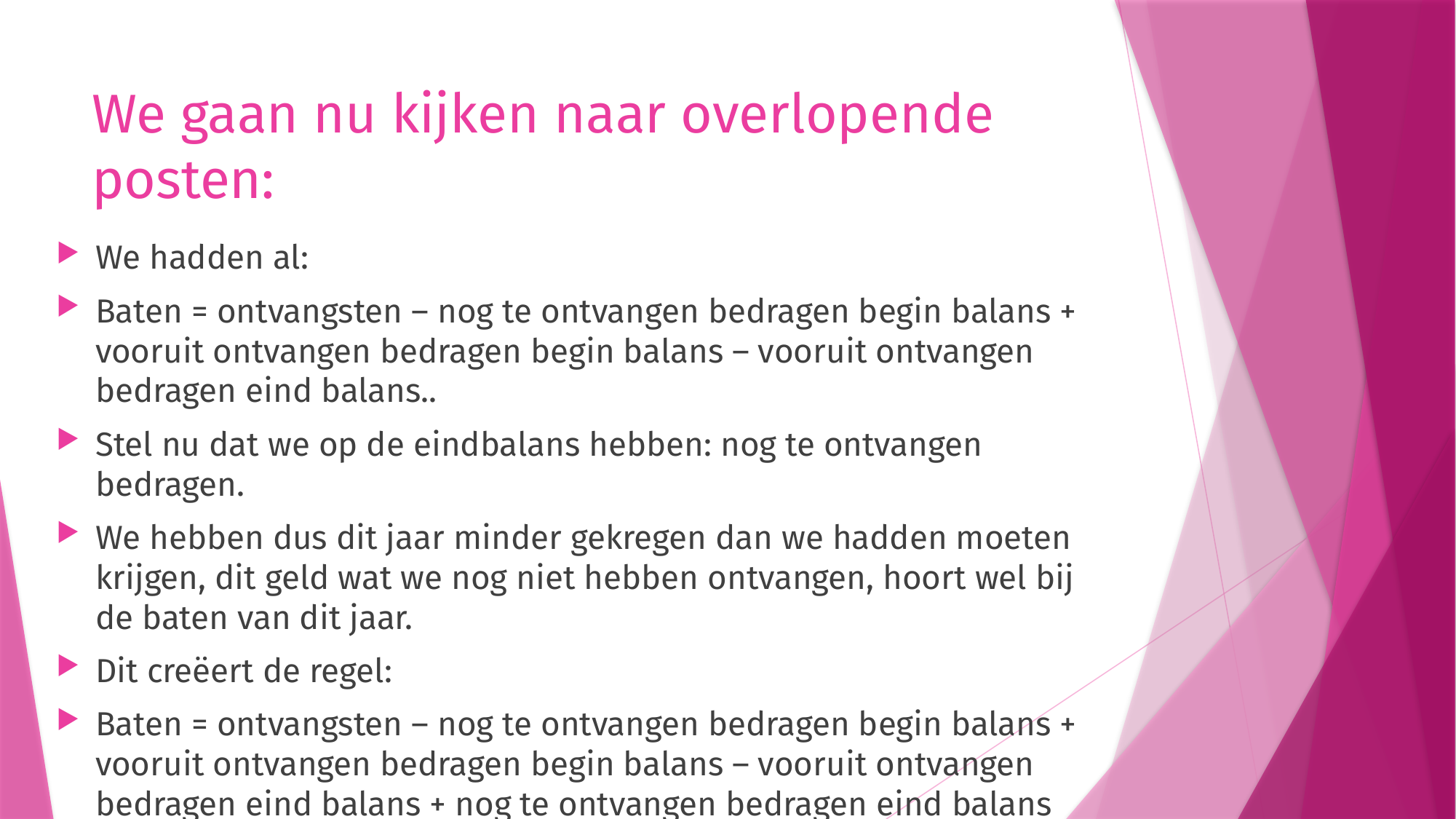

# We gaan nu kijken naar overlopende posten:
We hadden al:
Baten = ontvangsten – nog te ontvangen bedragen begin balans + vooruit ontvangen bedragen begin balans – vooruit ontvangen bedragen eind balans..
Stel nu dat we op de eindbalans hebben: nog te ontvangen bedragen.
We hebben dus dit jaar minder gekregen dan we hadden moeten krijgen, dit geld wat we nog niet hebben ontvangen, hoort wel bij de baten van dit jaar.
Dit creëert de regel:
Baten = ontvangsten – nog te ontvangen bedragen begin balans + vooruit ontvangen bedragen begin balans – vooruit ontvangen bedragen eind balans + nog te ontvangen bedragen eind balans